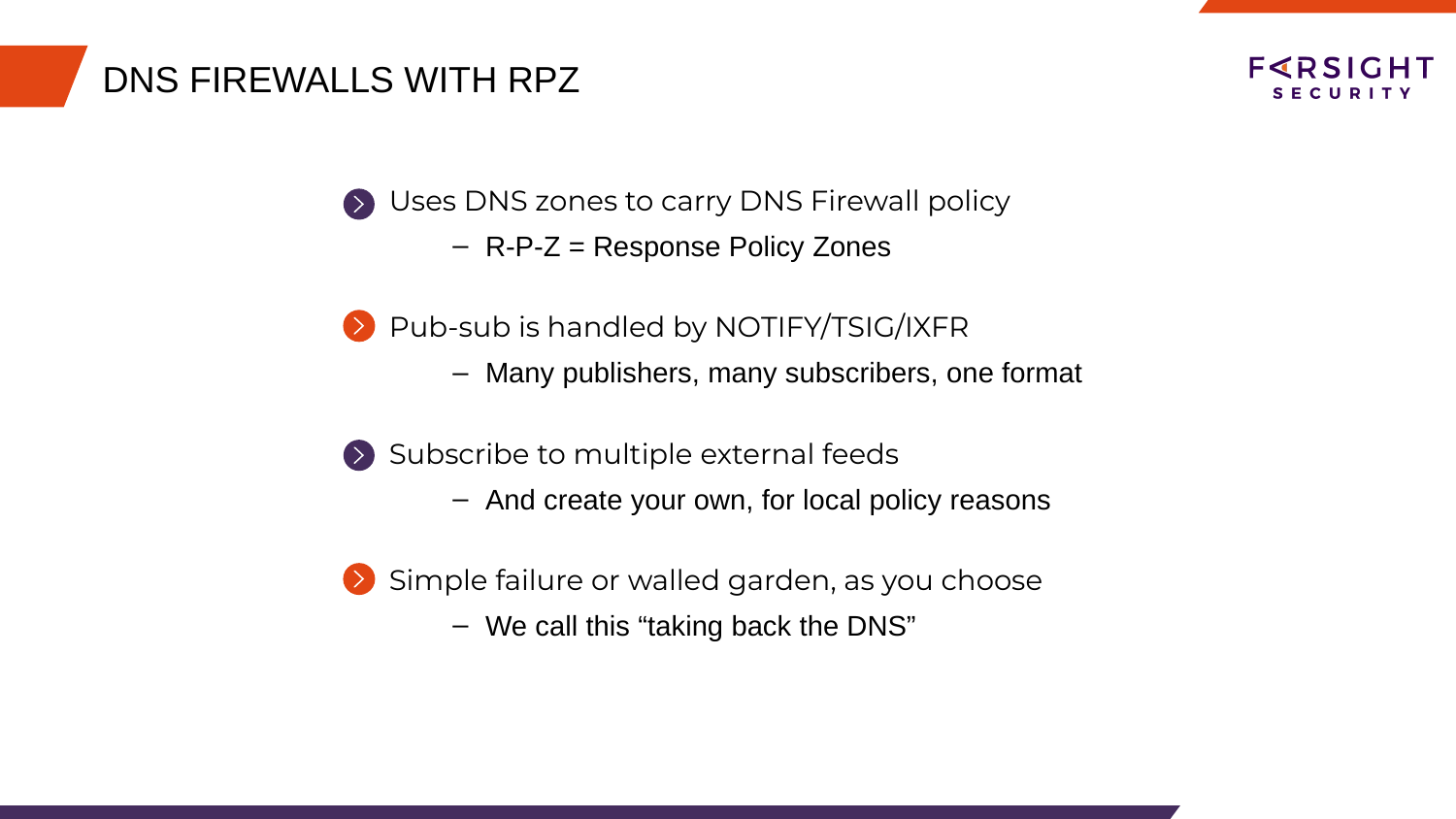

# DNS FIREWALLS WITH RPZ
Uses DNS zones to carry DNS Firewall policy
R-P-Z = Response Policy Zones
Pub-sub is handled by NOTIFY/TSIG/IXFR
Many publishers, many subscribers, one format
Subscribe to multiple external feeds
And create your own, for local policy reasons
Simple failure or walled garden, as you choose
We call this “taking back the DNS”